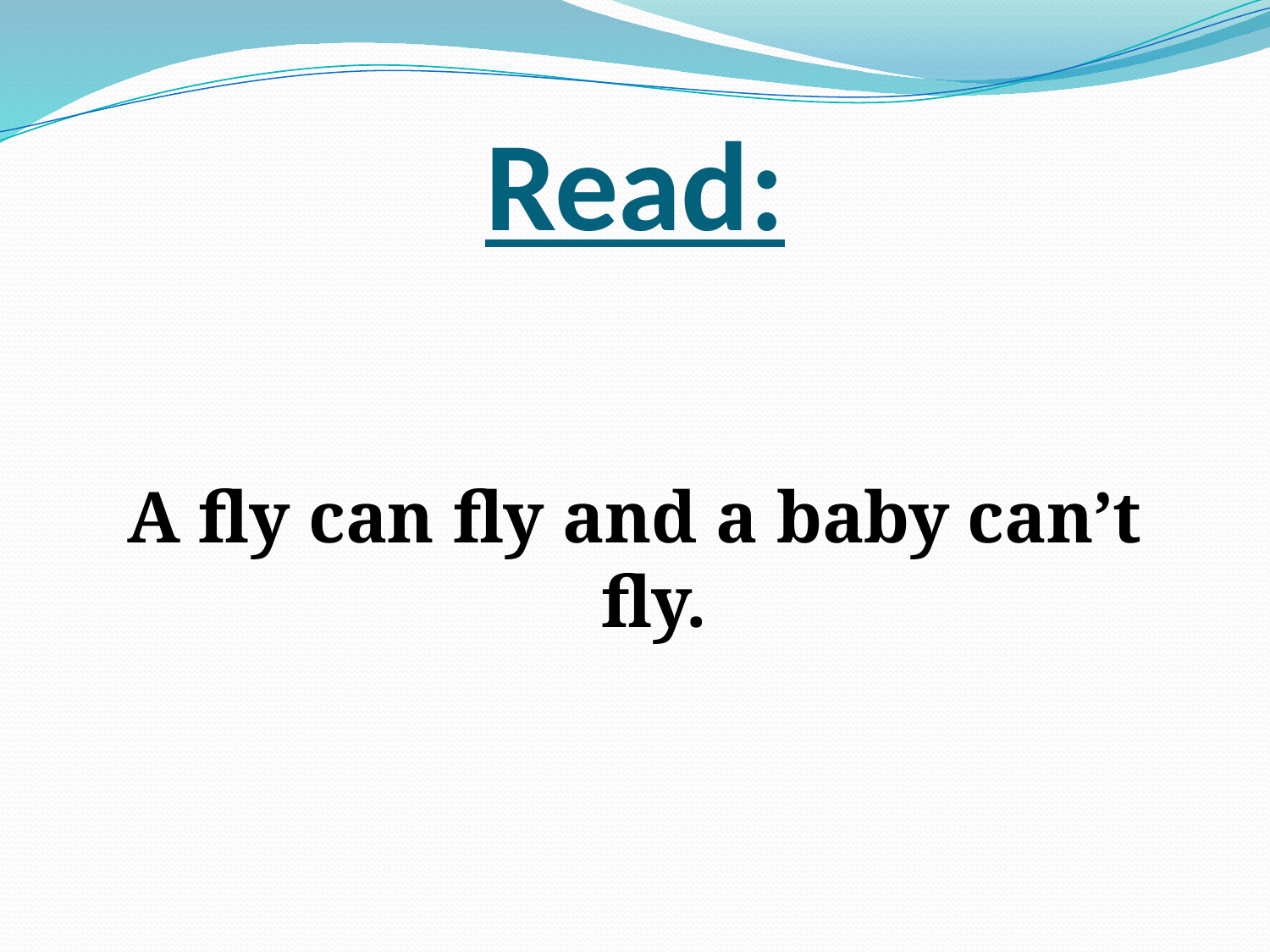

# Read:

A fly can fly and a baby can’t fly.